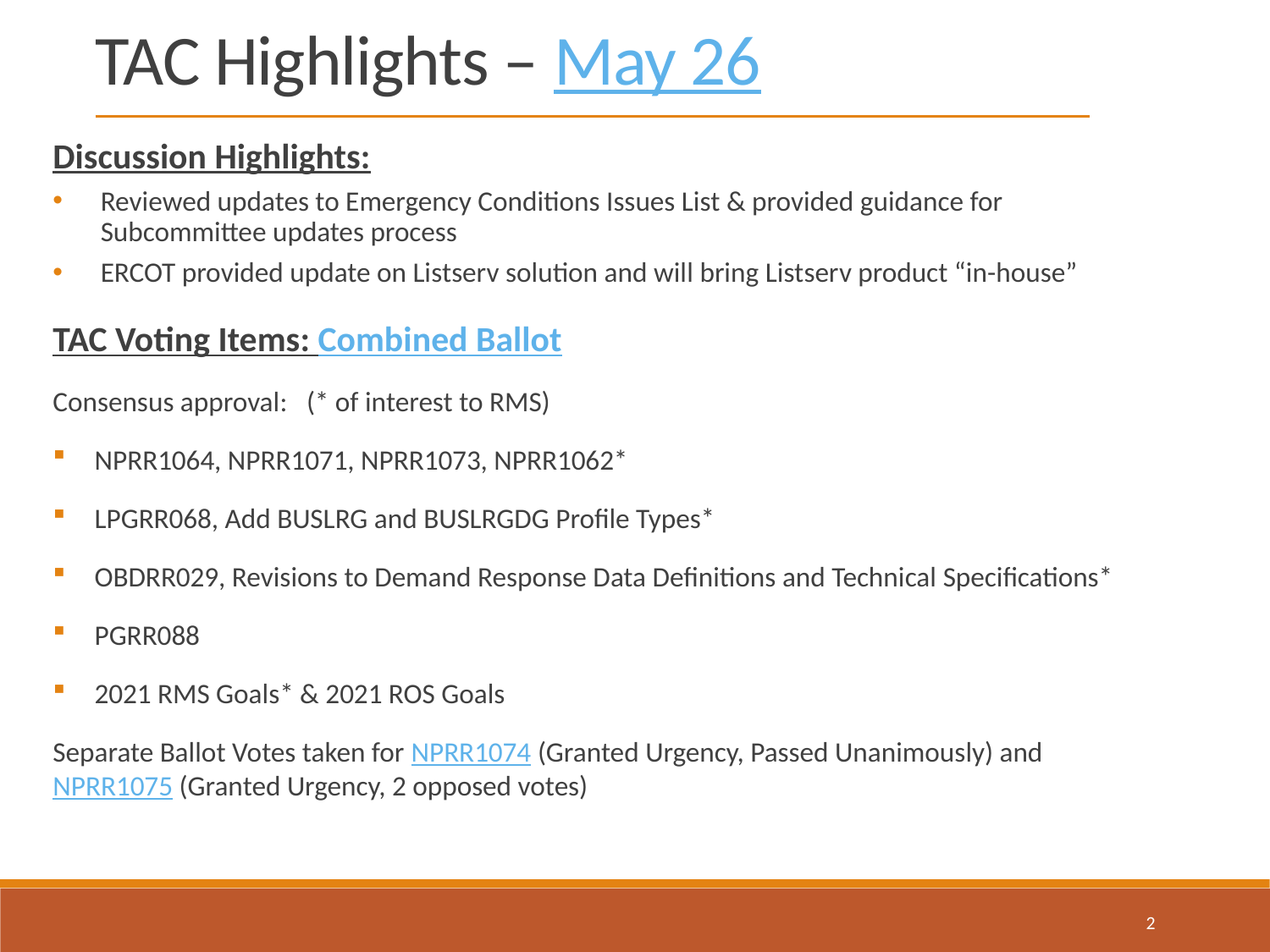

TAC Highlights – May 26
Discussion Highlights:
Reviewed updates to Emergency Conditions Issues List & provided guidance for Subcommittee updates process
ERCOT provided update on Listserv solution and will bring Listserv product “in-house”
TAC Voting Items: Combined Ballot
Consensus approval:   (* of interest to RMS)
NPRR1064, NPRR1071, NPRR1073, NPRR1062*
LPGRR068, Add BUSLRG and BUSLRGDG Profile Types*
OBDRR029, Revisions to Demand Response Data Definitions and Technical Specifications*
PGRR088
2021 RMS Goals* & 2021 ROS Goals
Separate Ballot Votes taken for NPRR1074 (Granted Urgency, Passed Unanimously) and NPRR1075 (Granted Urgency, 2 opposed votes)
2